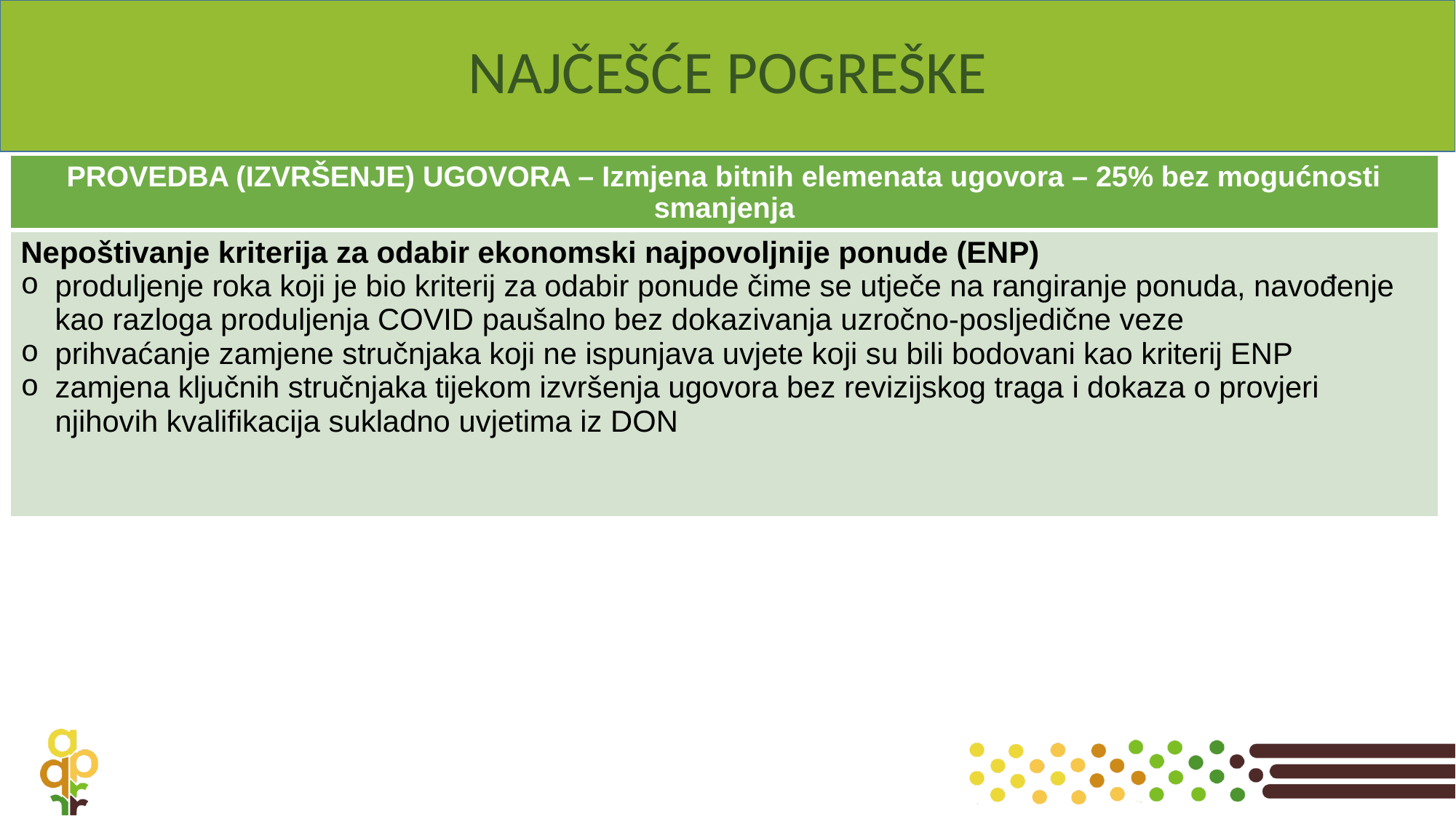

# NAJČEŠĆE POGREŠKE
| PROVEDBA (IZVRŠENJE) UGOVORA – Izmjena bitnih elemenata ugovora – 25% bez mogućnosti smanjenja |
| --- |
| Nepoštivanje kriterija za odabir ekonomski najpovoljnije ponude (ENP) produljenje roka koji je bio kriterij za odabir ponude čime se utječe na rangiranje ponuda, navođenje kao razloga produljenja COVID paušalno bez dokazivanja uzročno-posljedične veze prihvaćanje zamjene stručnjaka koji ne ispunjava uvjete koji su bili bodovani kao kriterij ENP zamjena ključnih stručnjaka tijekom izvršenja ugovora bez revizijskog traga i dokaza o provjeri njihovih kvalifikacija sukladno uvjetima iz DON |